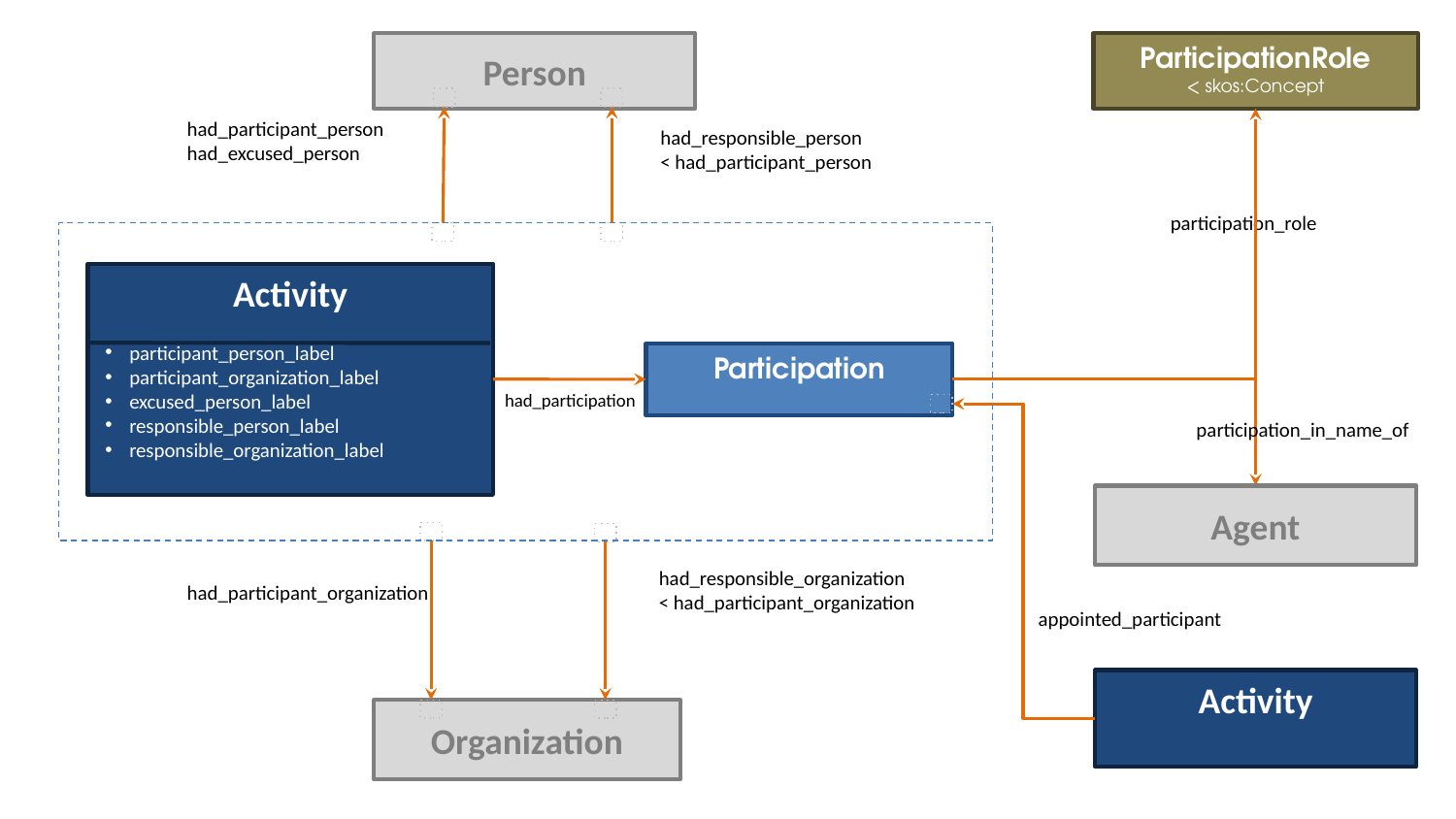

Person
ParticipationRole
< skos:Concept

had_participant_person
had_excused_person
had_responsible_person
< had_participant_person
participation_role

Activity

participant_person_label
participant_organization_label
excused_person_label
responsible_person_label
responsible_organization_label

Participation

had_participation

participation_in_name_of
Agent

had_responsible_organization
< had_participant_organization
had_participant_organization
appointed_participant
Activity

Organization